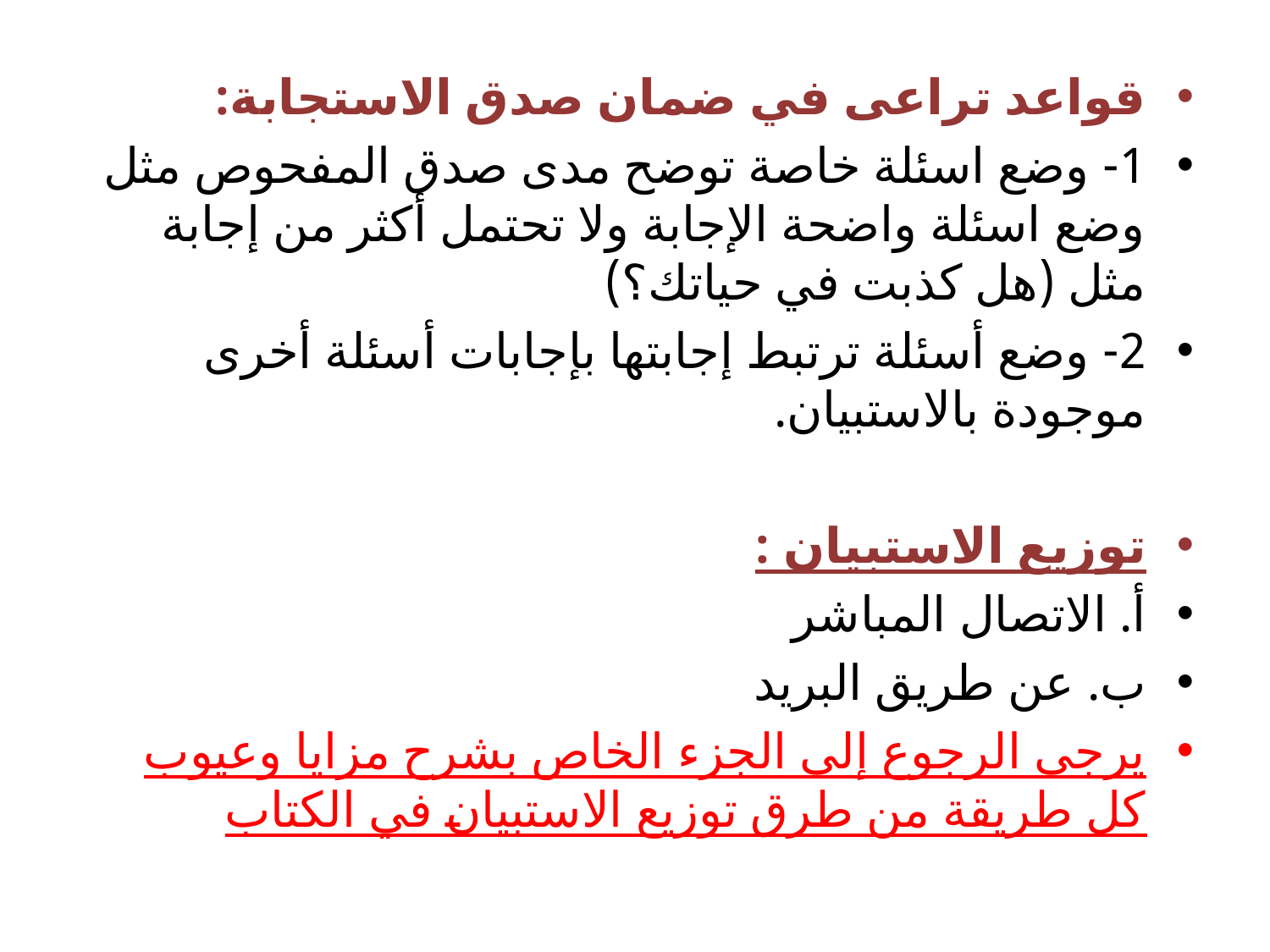

قواعد تراعى في ضمان صدق الاستجابة:
1- وضع اسئلة خاصة توضح مدى صدق المفحوص مثل وضع اسئلة واضحة الإجابة ولا تحتمل أكثر من إجابة مثل (هل كذبت في حياتك؟)
2- وضع أسئلة ترتبط إجابتها بإجابات أسئلة أخرى موجودة بالاستبيان.

توزيع الاستبيان :
أ. الاتصال المباشر
ب. عن طريق البريد
يرجى الرجوع إلى الجزء الخاص بشرح مزايا وعيوب كل طريقة من طرق توزيع الاستبيان في الكتاب